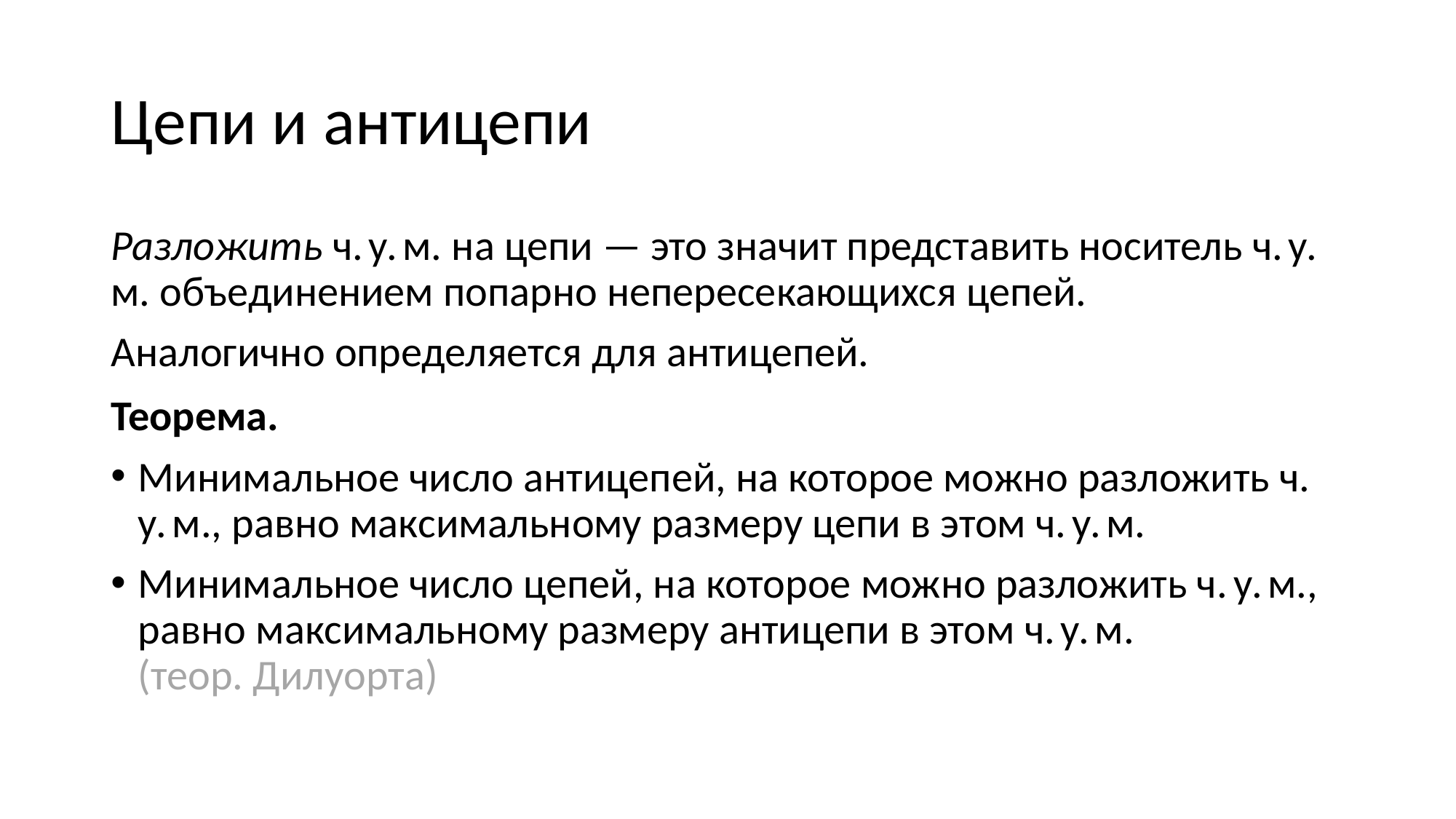

# Цепи и антицепи
Разложить ч. у. м. на цепи — это значит представить носитель ч. у. м. объединением попарно непересекающихся цепей.
Аналогично определяется для антицепей.
Теорема.
Минимальное число антицепей, на которое можно разложить ч. у. м., равно максимальному размеру цепи в этом ч. у. м.
Минимальное число цепей, на которое можно разложить ч. у. м., равно максимальному размеру антицепи в этом ч. у. м. (теор. Дилуорта)